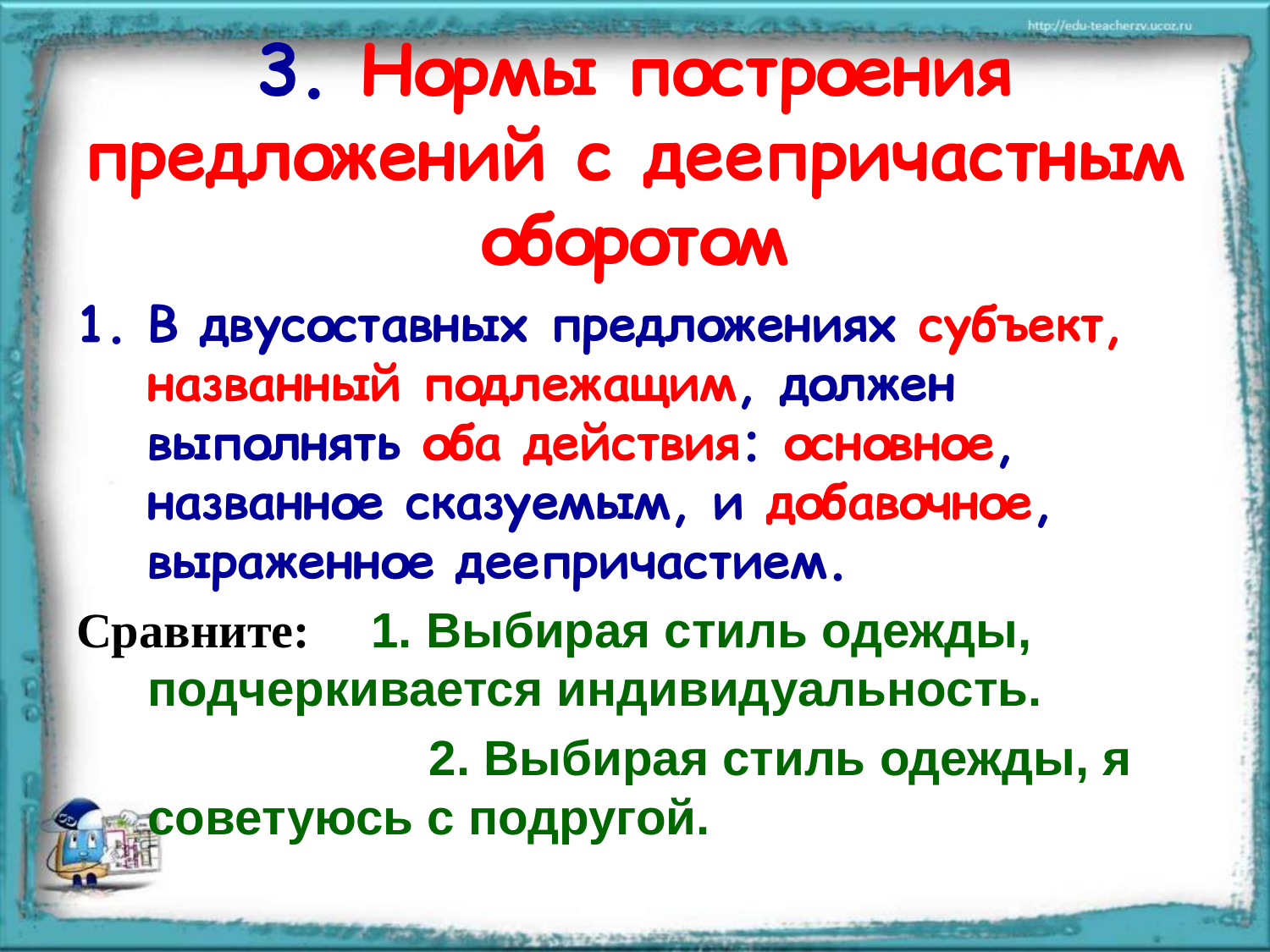

# 3. Нормы построения предложений с деепричастным оборотом
В двусоставных предложениях субъект, названный подлежащим, должен выполнять оба действия: основное, названное сказуемым, и добавочное, выраженное деепричастием.
Сравните:     1. Выбирая стиль одежды, подчеркивается индивидуальность.
			  2. Выбирая стиль одежды, я советуюсь с подругой.